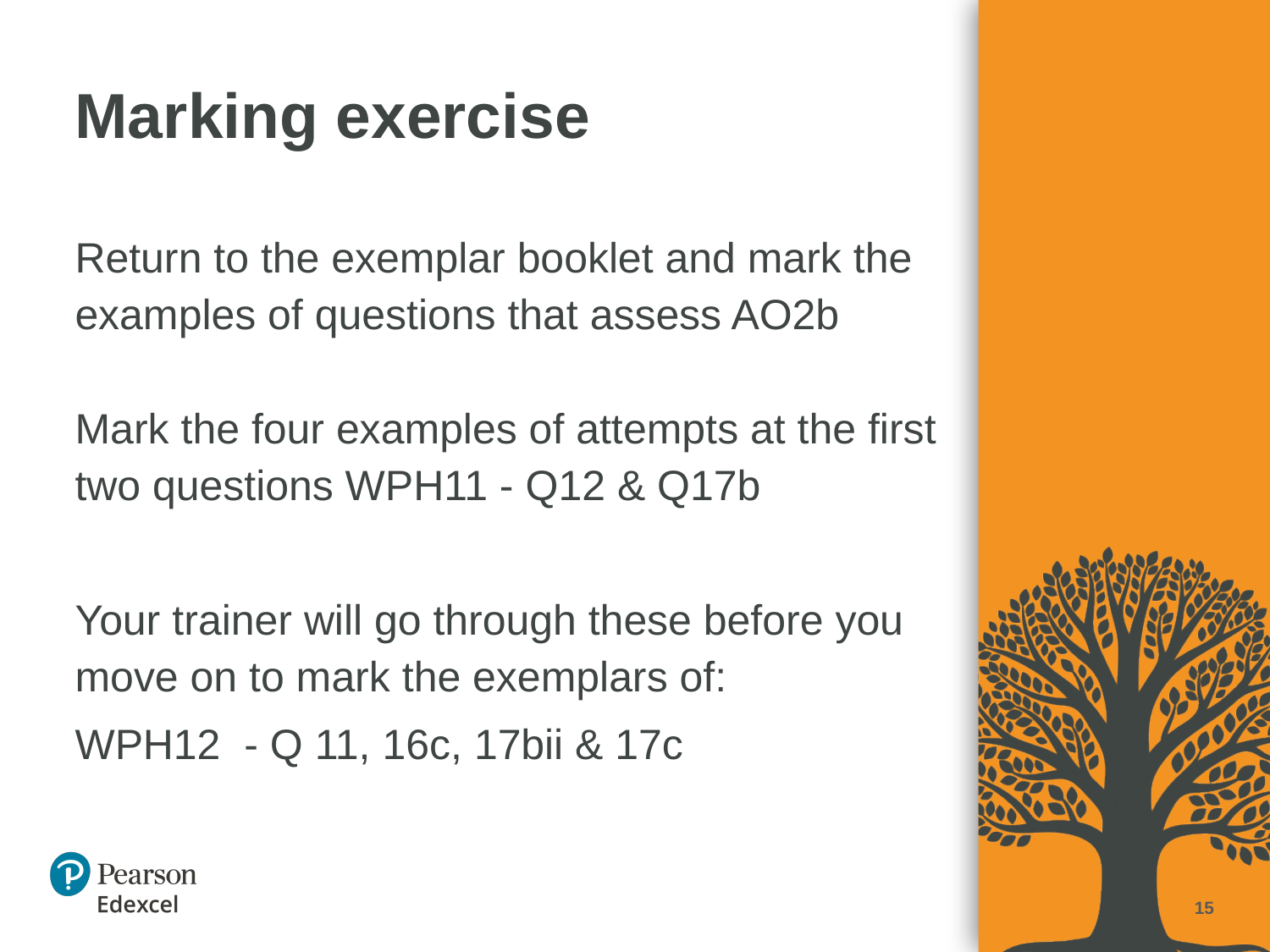

# Marking exercise
Return to the exemplar booklet and mark the examples of questions that assess AO2b

Mark the four examples of attempts at the first two questions WPH11 - Q12 & Q17b

Your trainer will go through these before you move on to mark the exemplars of:
WPH12  - Q 11, 16c, 17bii & 17c

15